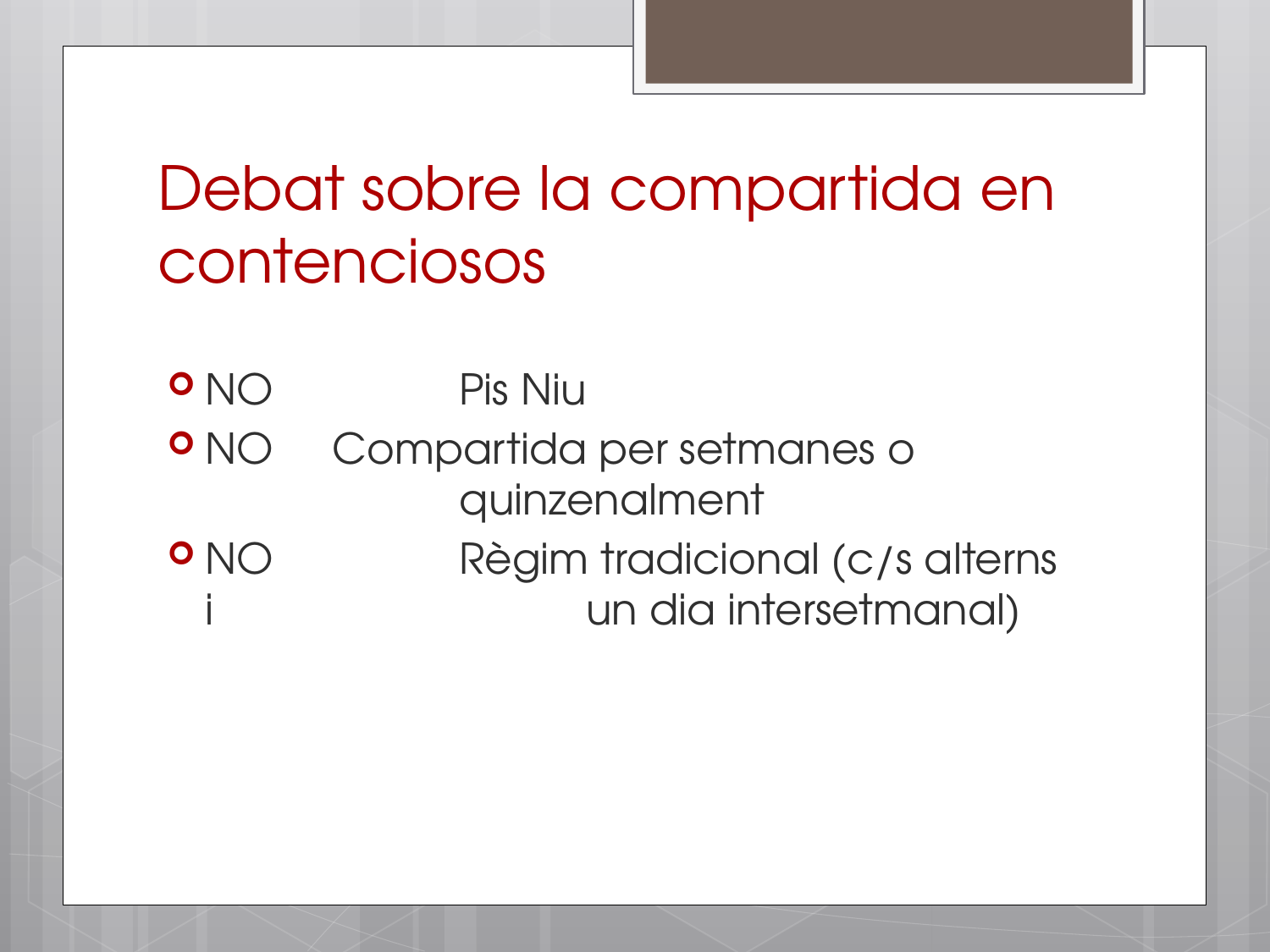

# Debat sobre la compartida en contenciosos
NO		Pis Niu
NO 	Compartida per setmanes o 			quinzenalment
NO		Règim tradicional (c/s alterns i 			un dia intersetmanal)